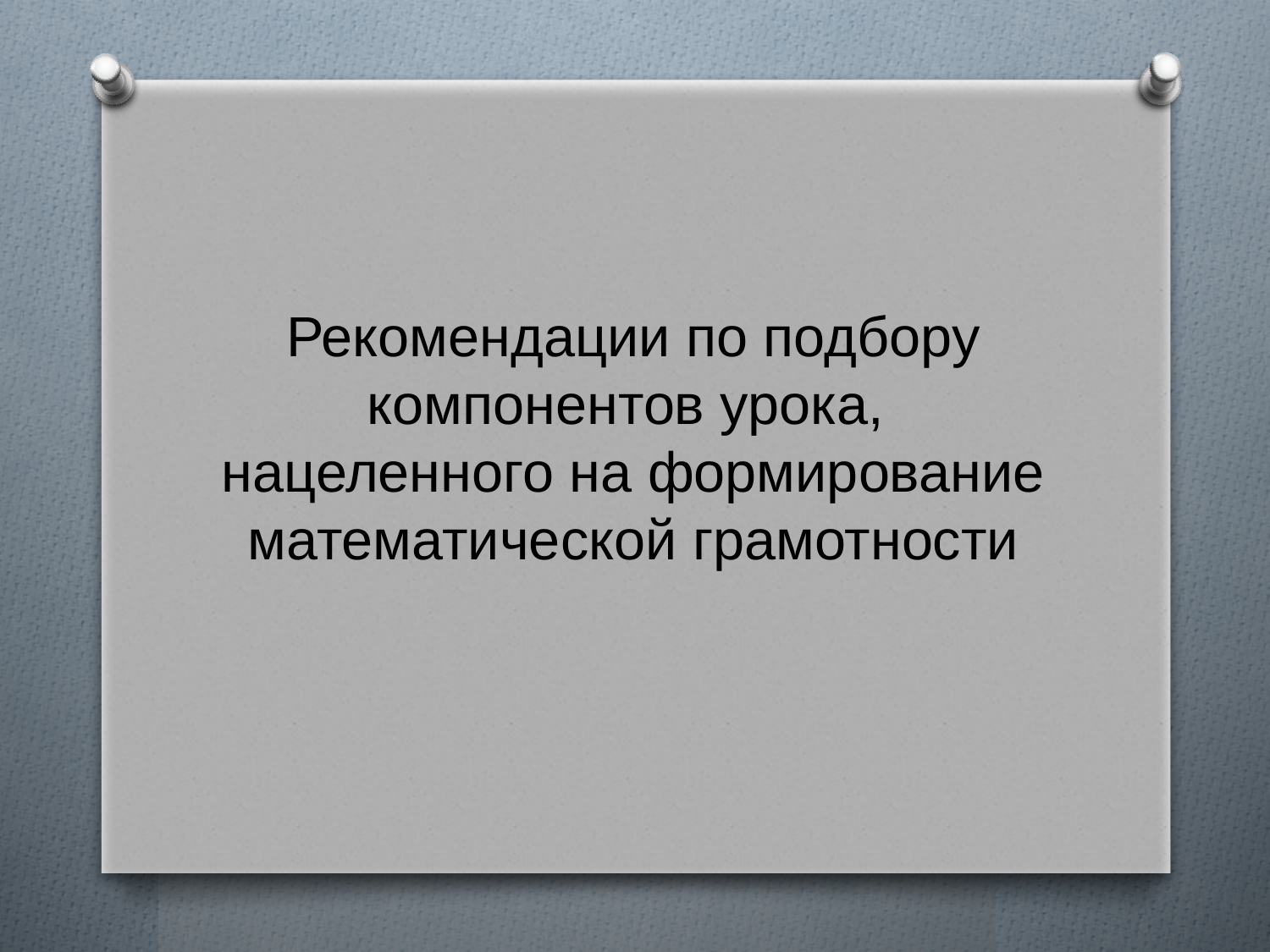

#
Рекомендации по подбору компонентов урока,
нацеленного на формирование математической грамотности